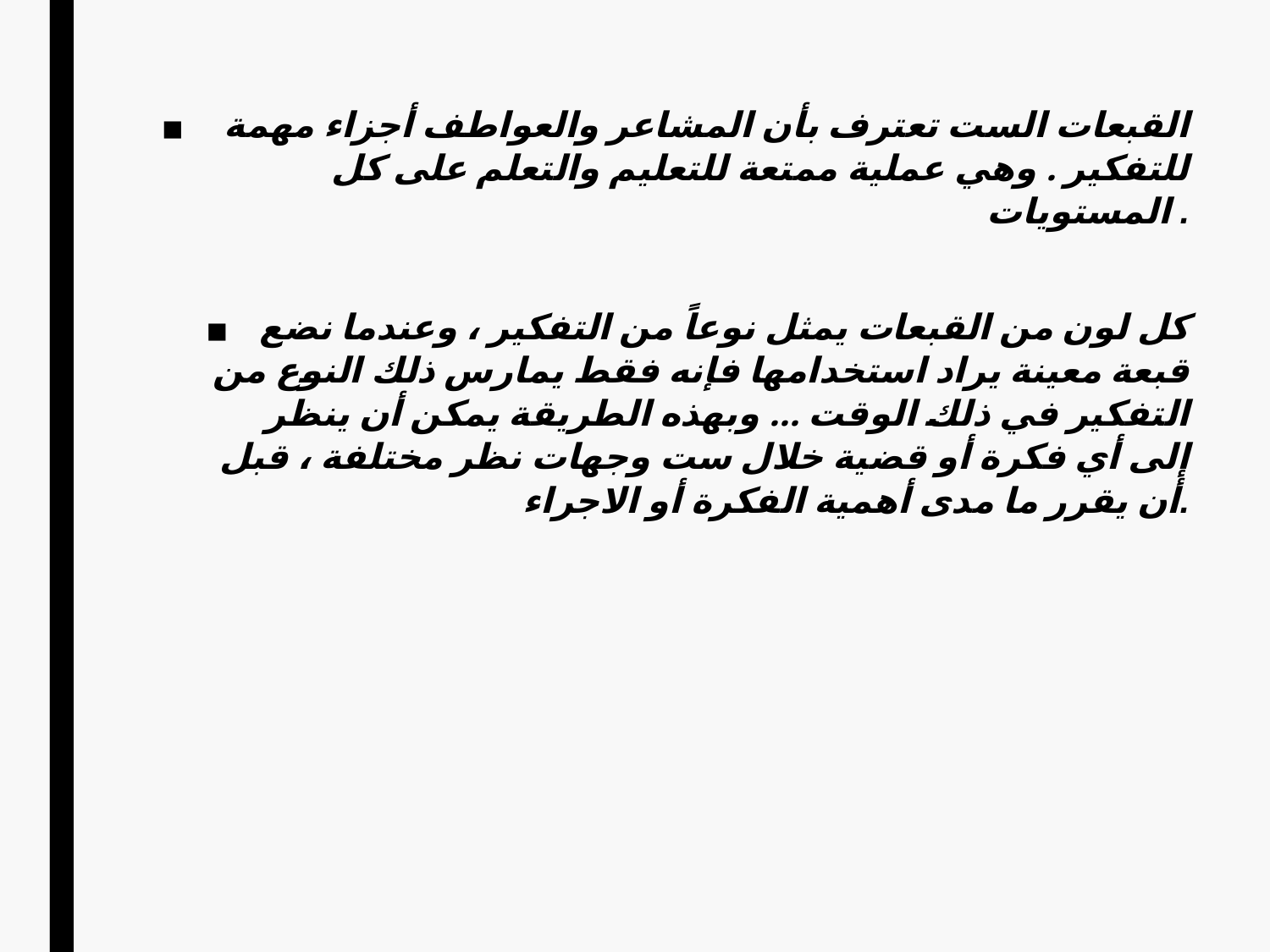

القبعات الست تعترف بأن المشاعر والعواطف أجزاء مهمة للتفكير . وهي عملية ممتعة للتعليم والتعلم على كل المستويات .

كل لون من القبعات يمثل نوعاً من التفكير ، وعندما نضع قبعة معينة يراد استخدامها فإنه فقط يمارس ذلك النوع من التفكير في ذلك الوقت ... وبهذه الطريقة يمكن أن ينظر إلى أي فكرة أو قضية خلال ست وجهات نظر مختلفة ، قبل أن يقرر ما مدى أهمية الفكرة أو الاجراء.